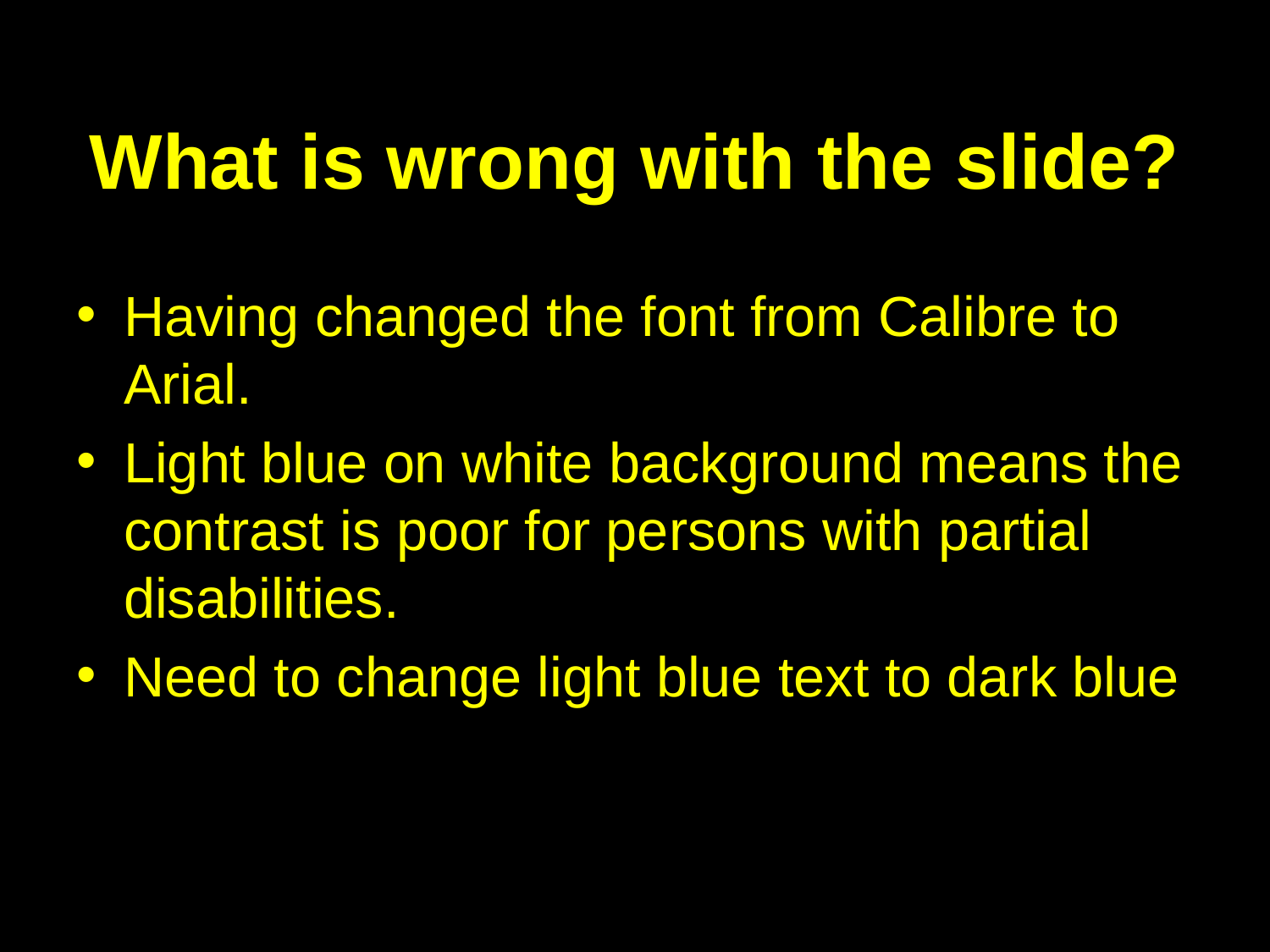

# What is wrong with the slide?
Having changed the font from Calibre to Arial.
Light blue on white background means the contrast is poor for persons with partial disabilities.
Need to change light blue text to dark blue